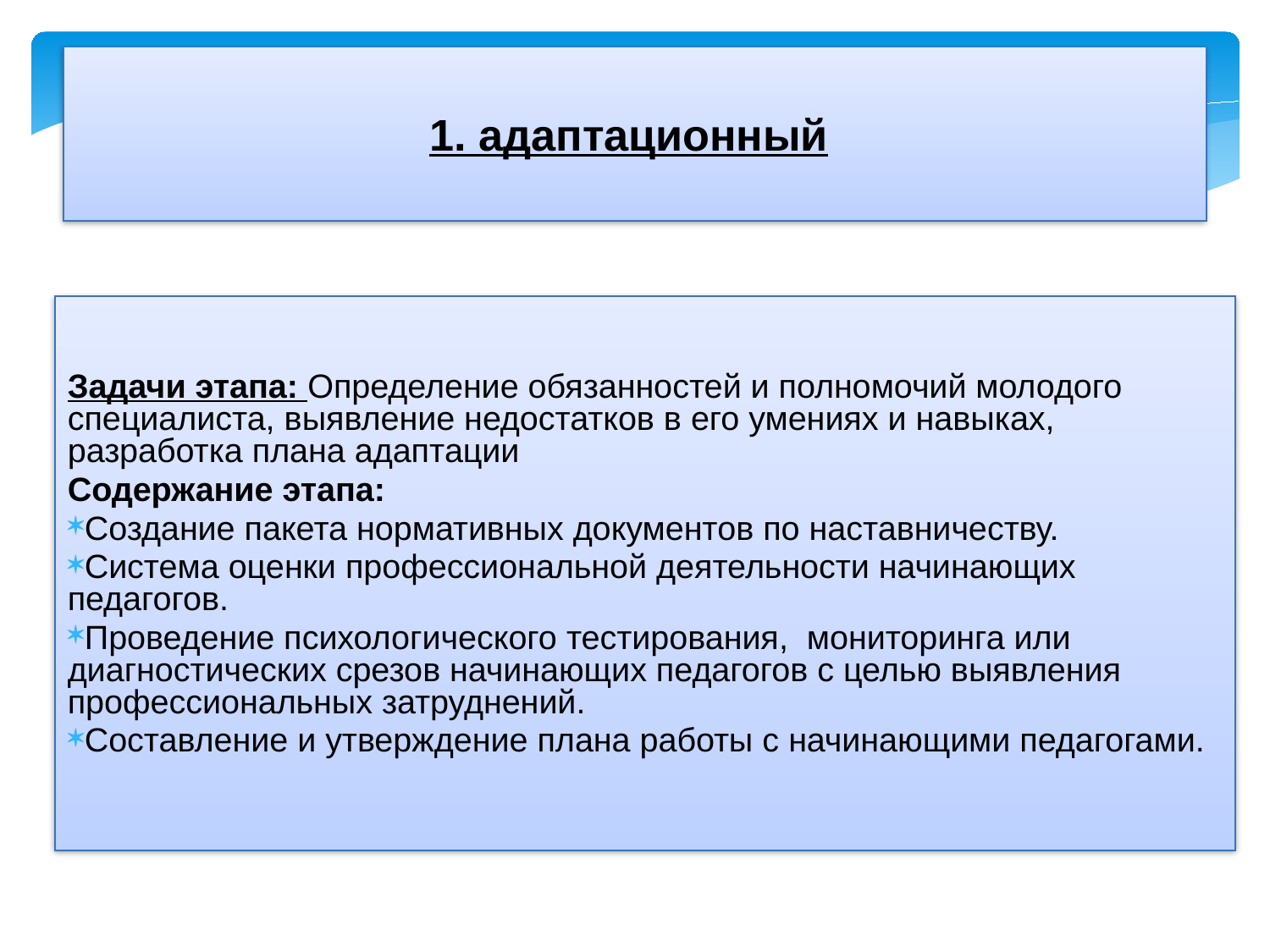

1. адаптационный

Задачи этапа: Определение обязанностей и полномочий молодого специалиста, выявление недостатков в его умениях и навыках, разработка плана адаптации
Содержание этапа:
Создание пакета нормативных документов по наставничеству.
Система оценки профессиональной деятельности начинающих педагогов.
Проведение психологического тестирования,  мониторинга или диагностических срезов начинающих педагогов с целью выявления профессиональных затруднений.
Составление и утверждение плана работы с начинающими педагогами.